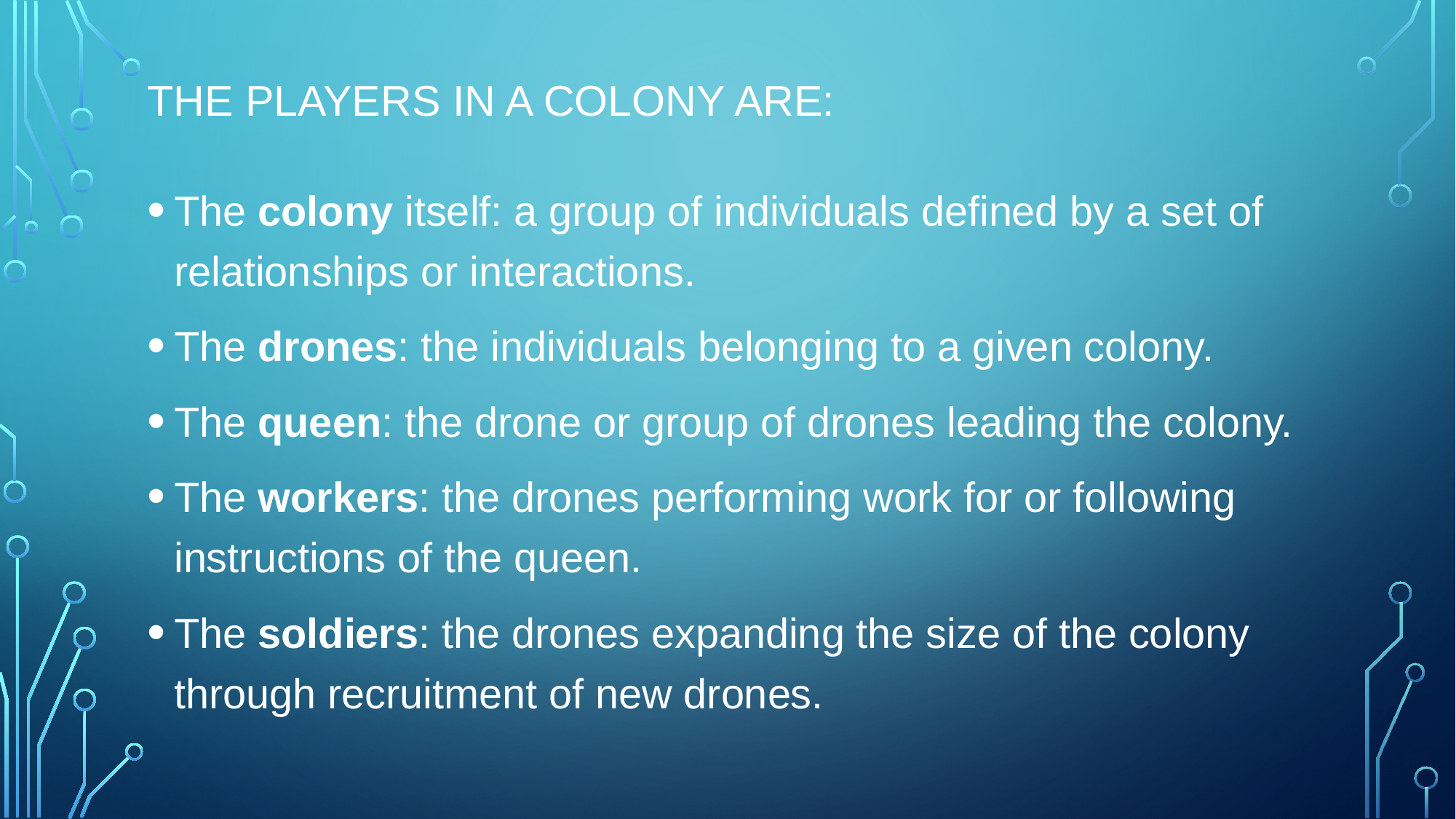

# The players in a colony are:
The colony itself: a group of individuals defined by a set of relationships or interactions.
The drones: the individuals belonging to a given colony.
The queen: the drone or group of drones leading the colony.
The workers: the drones performing work for or following instructions of the queen.
The soldiers: the drones expanding the size of the colony through recruitment of new drones.